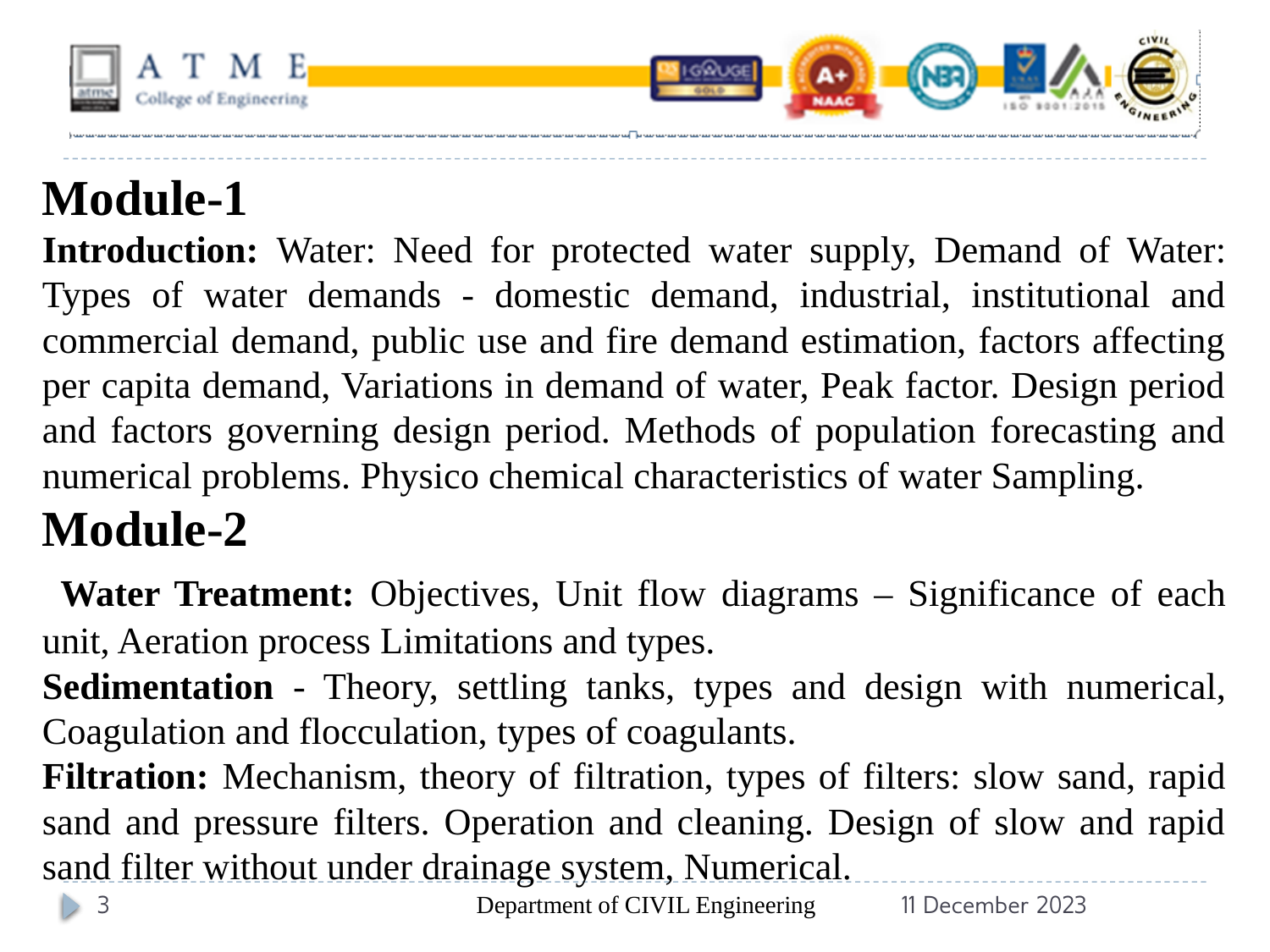

Module-1
Introduction: Water: Need for protected water supply, Demand of Water: Types of water demands - domestic demand, industrial, institutional and commercial demand, public use and fire demand estimation, factors affecting per capita demand, Variations in demand of water, Peak factor. Design period and factors governing design period. Methods of population forecasting and numerical problems. Physico chemical characteristics of water Sampling.
Module-2
 Water Treatment: Objectives, Unit flow diagrams – Significance of each unit, Aeration process Limitations and types.
Sedimentation - Theory, settling tanks, types and design with numerical, Coagulation and flocculation, types of coagulants.
Filtration: Mechanism, theory of filtration, types of filters: slow sand, rapid sand and pressure filters. Operation and cleaning. Design of slow and rapid sand filter without under drainage system, Numerical.

3
Department of CIVIL Engineering
11 December 2023